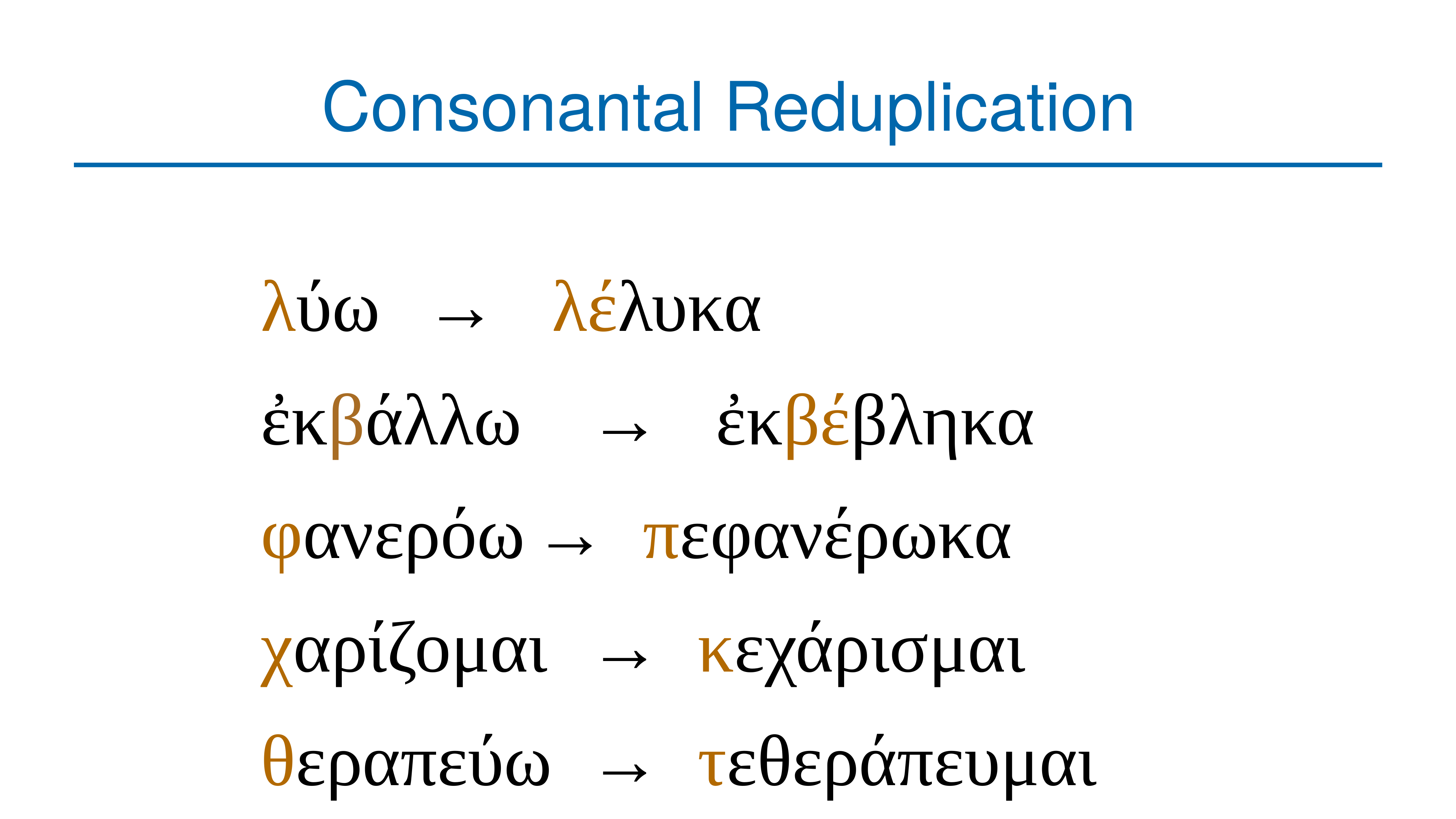

# Consonantal Reduplication
λύω 	→	 λέλυκα
ἐκβάλλω 	→	 ἐκβέβληκα
φανερόω	→	πεφανέρωκα
χαρίζομαι	→	κεχάρισμαι
θεραπεύω	→	τεθεράπευμαι